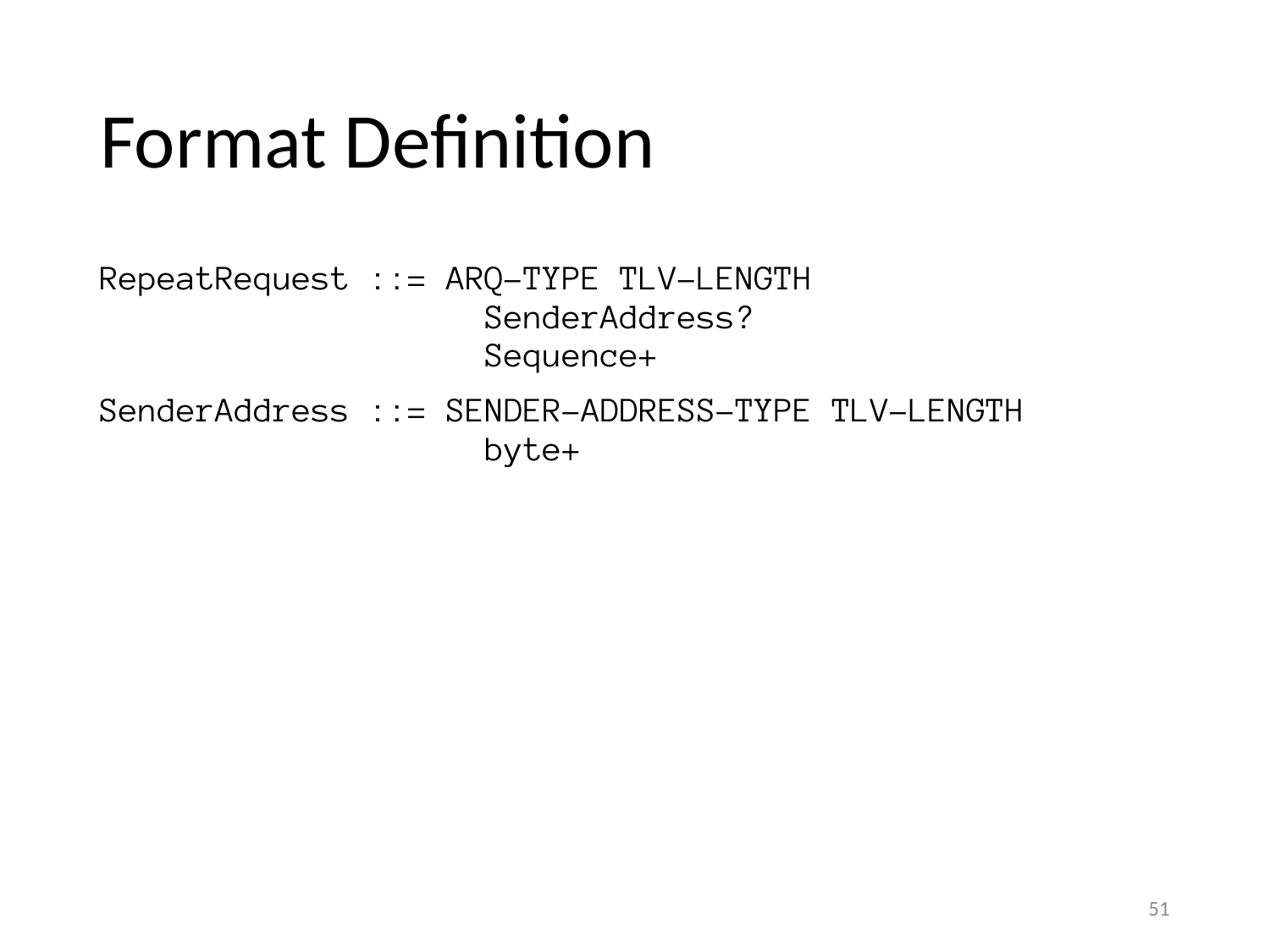

# Format Definition
RepeatRequest ::= ARQ-TYPE TLV-LENGTH
                    SenderAddress?
                    Sequence+
SenderAddress ::= SENDER-ADDRESS-TYPE TLV-LENGTH
                    byte+
51